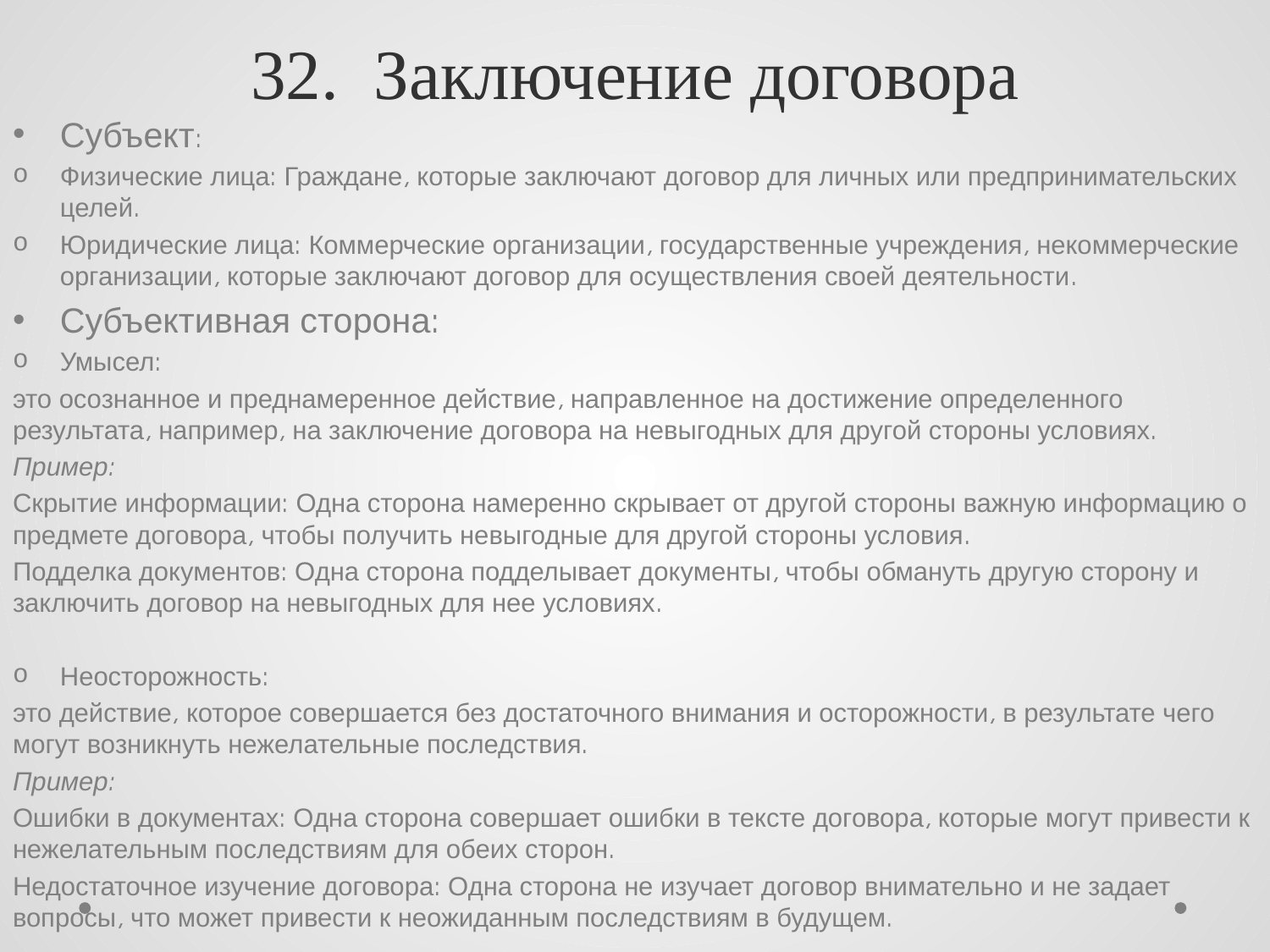

# 32.  Заключение договора
Субъект:
Физические лица: Граждане, которые заключают договор для личных или предпринимательских целей.
Юридические лица: Коммерческие организации, государственные учреждения, некоммерческие организации, которые заключают договор для осуществления своей деятельности.
Субъективная сторона:
Умысел:
это осознанное и преднамеренное действие, направленное на достижение определенного результата, например, на заключение договора на невыгодных для другой стороны условиях.
Пример:
Скрытие информации: Одна сторона намеренно скрывает от другой стороны важную информацию о предмете договора, чтобы получить невыгодные для другой стороны условия.
Подделка документов: Одна сторона подделывает документы, чтобы обмануть другую сторону и заключить договор на невыгодных для нее условиях.

Неосторожность:
это действие, которое совершается без достаточного внимания и осторожности, в результате чего могут возникнуть нежелательные последствия.
Пример:
Ошибки в документах: Одна сторона совершает ошибки в тексте договора, которые могут привести к нежелательным последствиям для обеих сторон.
Недостаточное изучение договора: Одна сторона не изучает договор внимательно и не задает вопросы, что может привести к неожиданным последствиям в будущем.